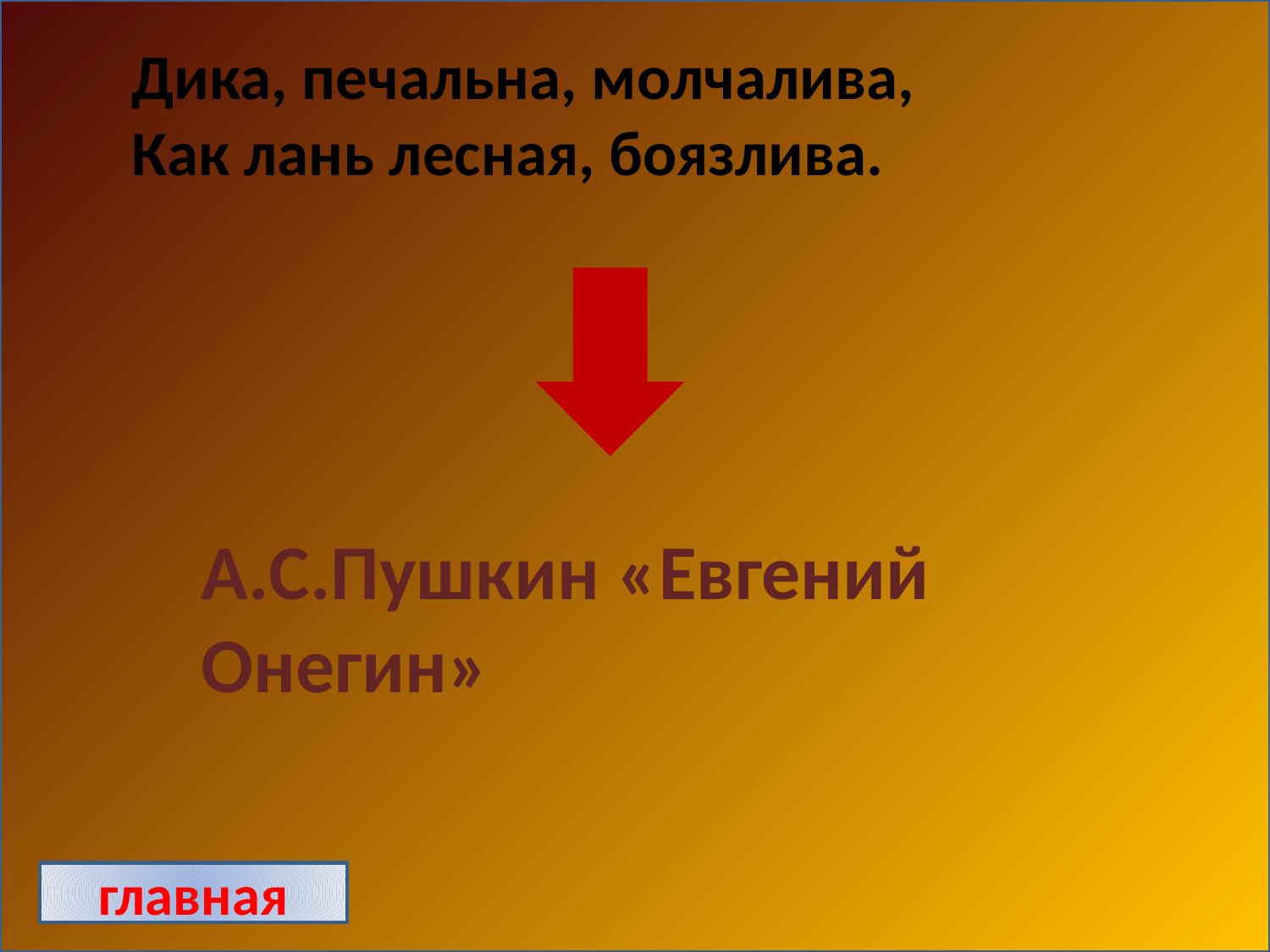

Дика, печальна, молчалива,
Как лань лесная, боязлива.

А.С.Пушкин «Евгений Онегин»
главная